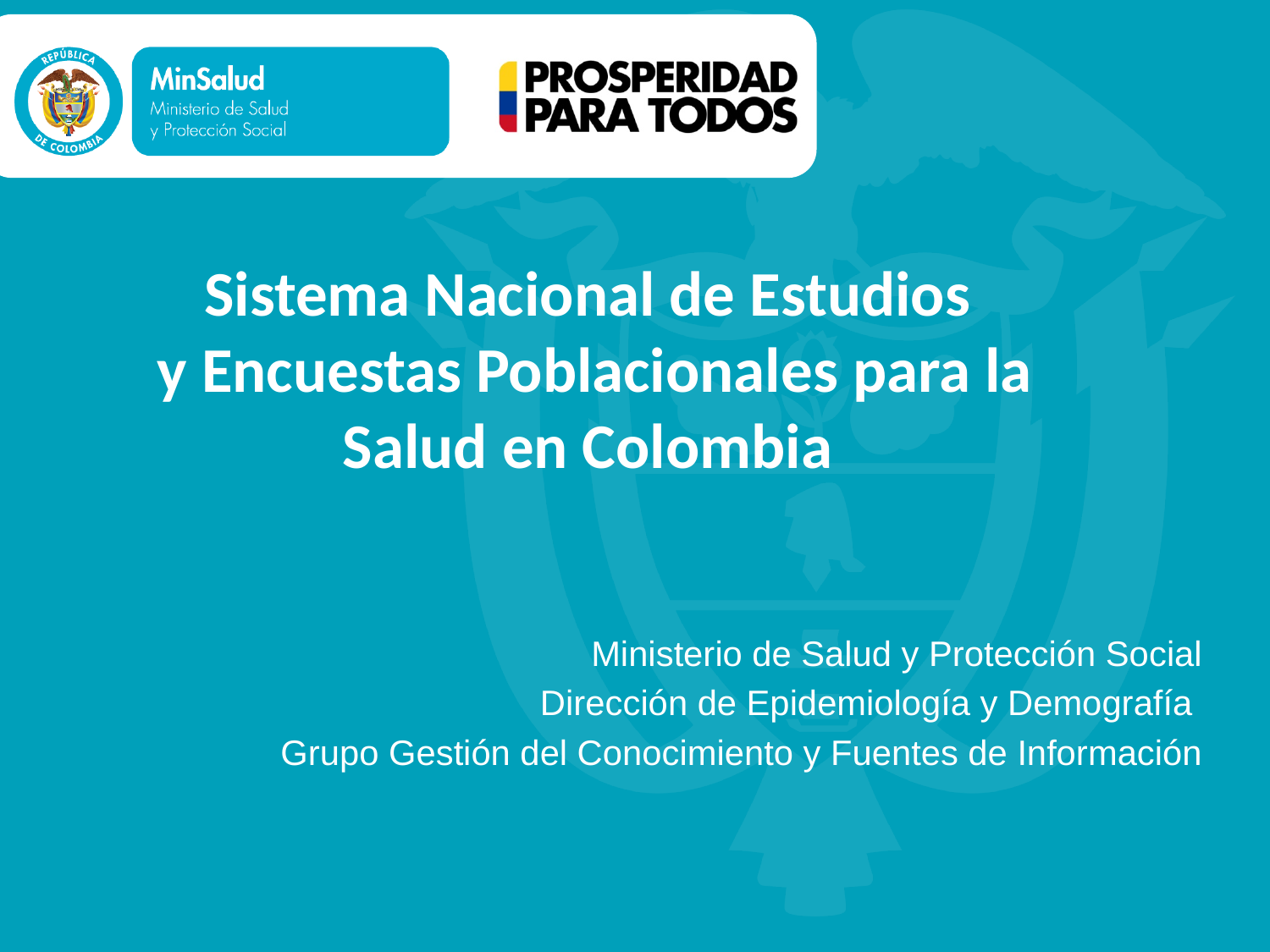

Sistema Nacional de Estudios
y Encuestas Poblacionales para la Salud en Colombia

Ministerio de Salud y Protección Social
Dirección de Epidemiología y Demografía
Grupo Gestión del Conocimiento y Fuentes de Información